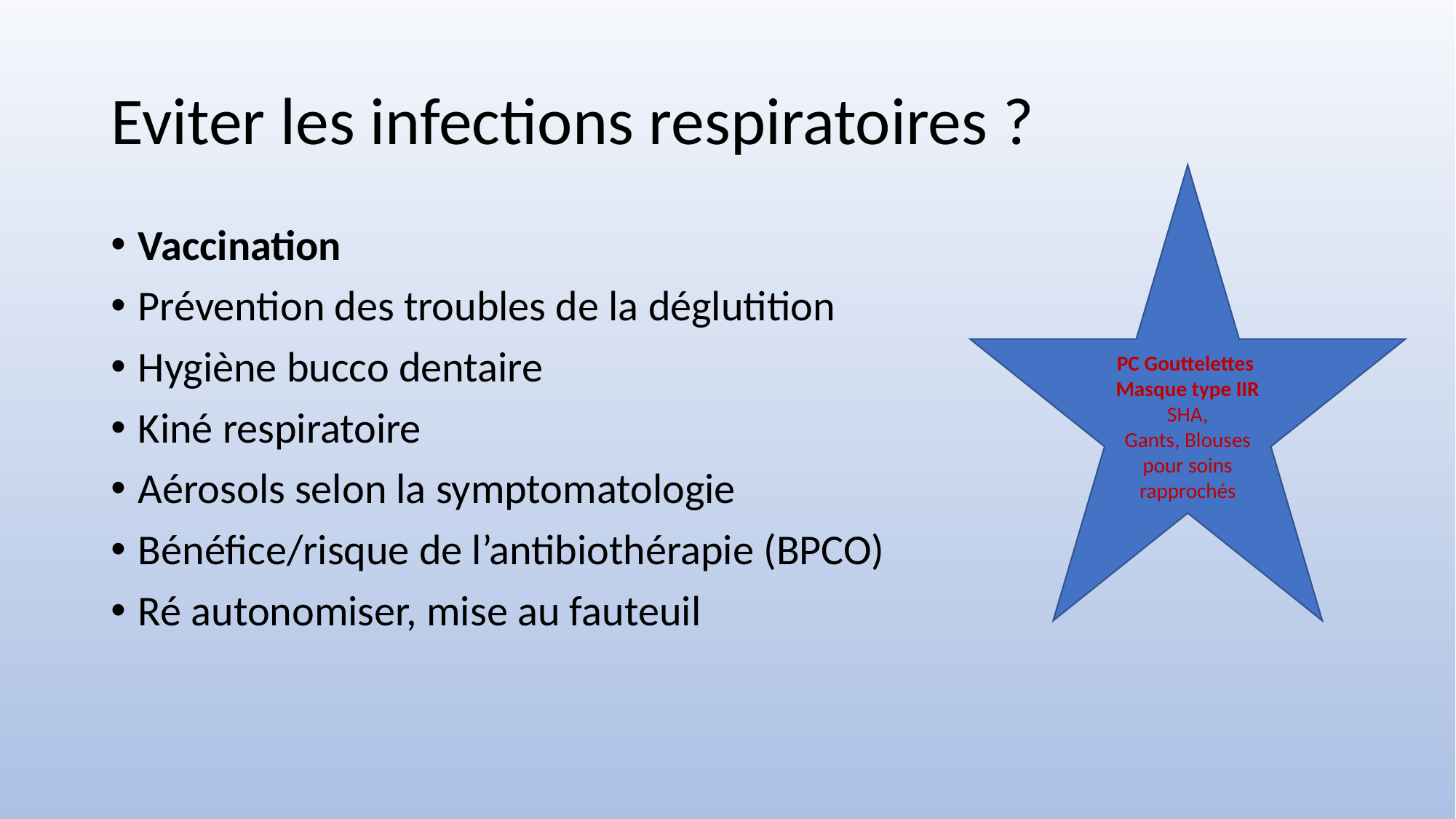

# Eviter les infections respiratoires ?
PC Gouttelettes
Masque type IIR
SHA,
Gants, Blouses pour soins rapprochés
Vaccination
Prévention des troubles de la déglutition
Hygiène bucco dentaire
Kiné respiratoire
Aérosols selon la symptomatologie
Bénéfice/risque de l’antibiothérapie (BPCO)
Ré autonomiser, mise au fauteuil